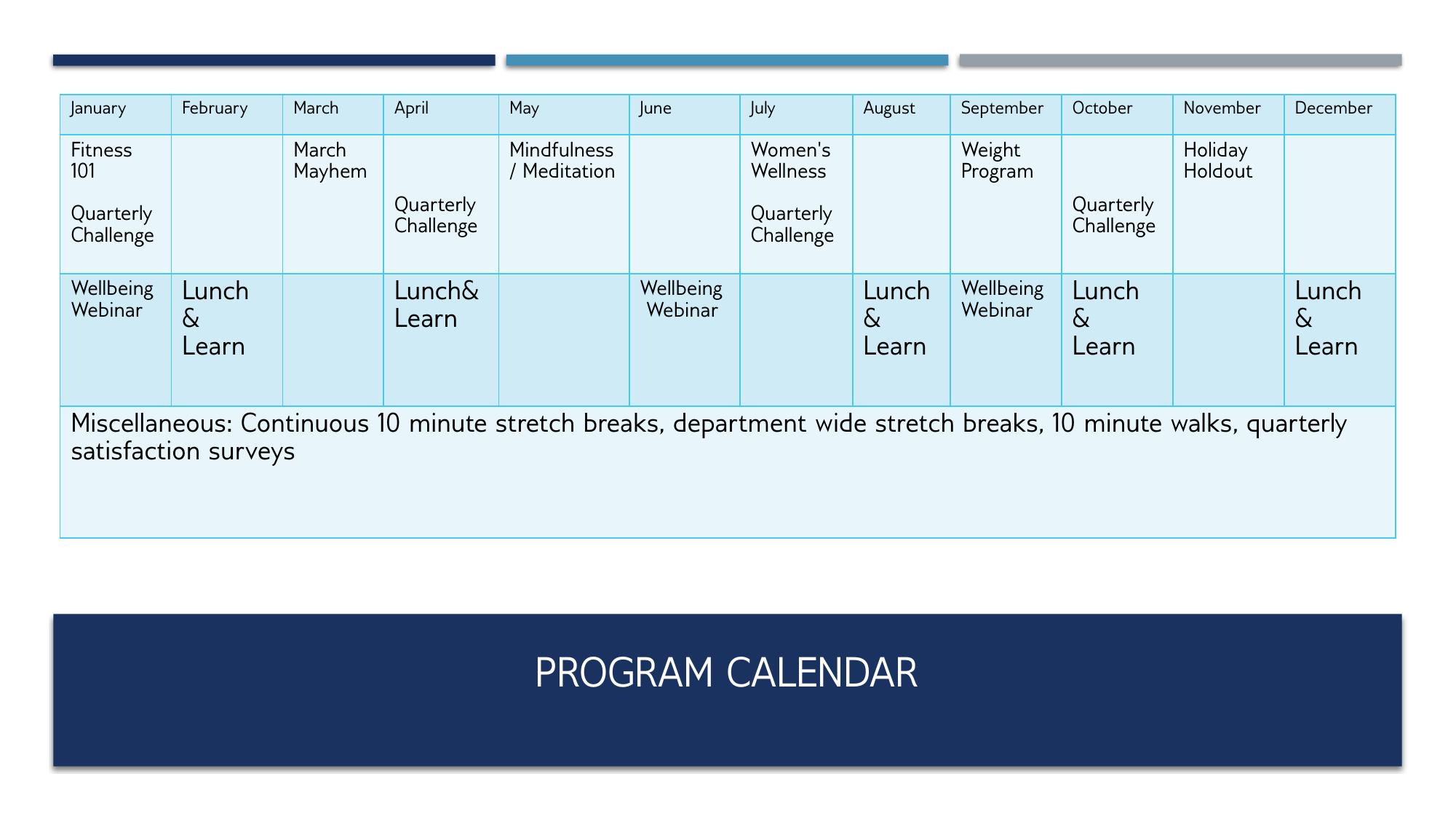

| January | February | March | April | May | June | July | August | September | October | November | December |
| --- | --- | --- | --- | --- | --- | --- | --- | --- | --- | --- | --- |
| Fitness 101 QuarterlyChallenge |  | March Mayhem | Quarterly Challenge | Mindfulness / Meditation |  | Women's Wellness Quarterly Challenge |  | Weight Program | Quarterly Challenge | Holiday Holdout |  |
| Wellbeing Webinar | Lunch & Learn |  | Lunch& Learn |  | Wellbeing Webinar |  | Lunch & Learn | Wellbeing Webinar | Lunch & Learn |  | Lunch & Learn |
| Miscellaneous: Continuous 10 minute stretch breaks, department wide stretch breaks, 10 minute walks, quarterly satisfaction surveys |  |  |  |  |  |  |  |  |  |  |  |
# Program calendar